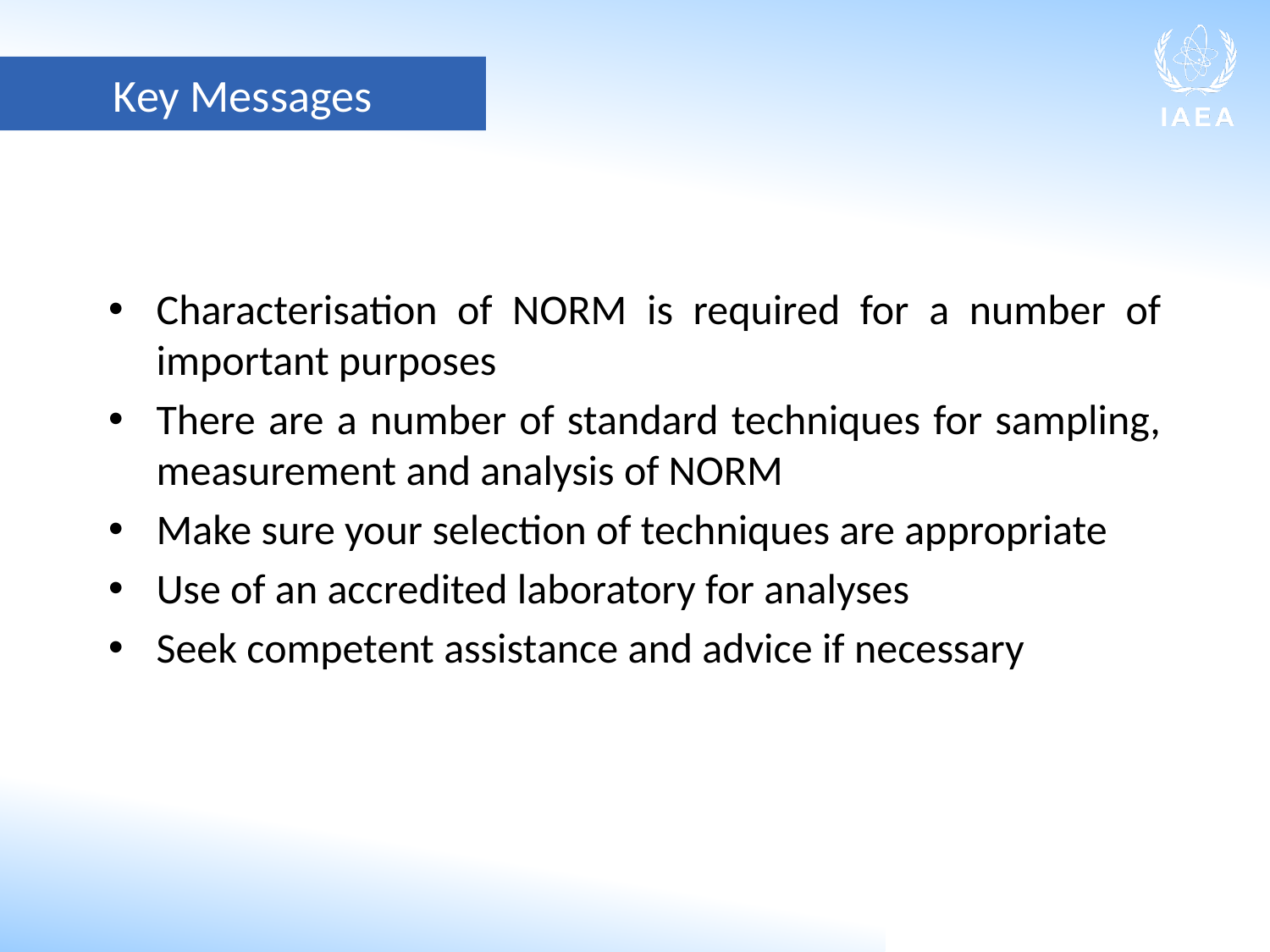

Key Messages
Characterisation of NORM is required for a number of important purposes
There are a number of standard techniques for sampling, measurement and analysis of NORM
Make sure your selection of techniques are appropriate
Use of an accredited laboratory for analyses
Seek competent assistance and advice if necessary